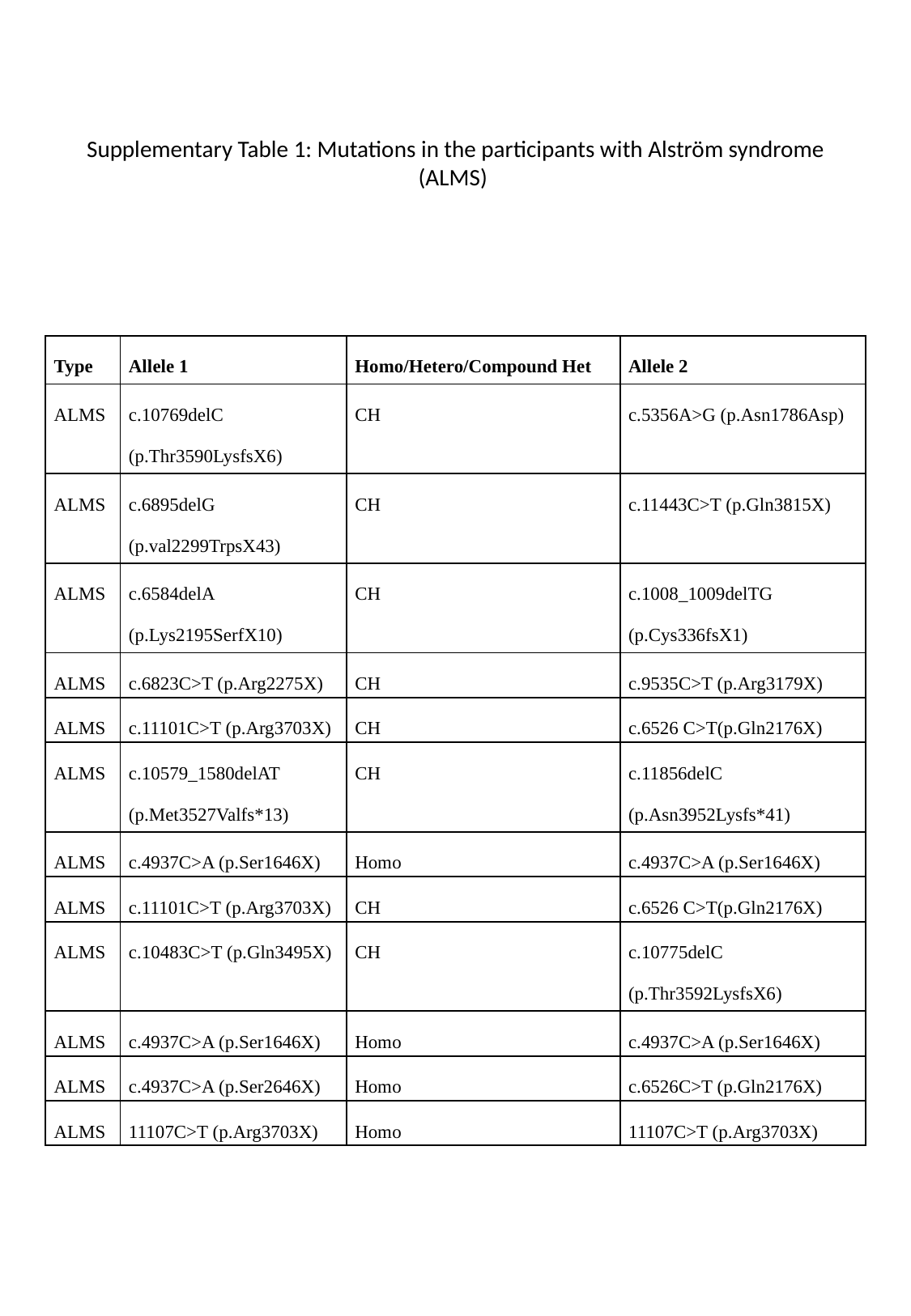

# Supplementary Table 1: Mutations in the participants with Alström syndrome (ALMS)
| Type | Allele 1 | Homo/Hetero/Compound Het | Allele 2 |
| --- | --- | --- | --- |
| ALMS | c.10769delC (p.Thr3590LysfsX6) | CH | c.5356A>G (p.Asn1786Asp) |
| ALMS | c.6895delG (p.val2299TrpsX43) | CH | c.11443C>T (p.Gln3815X) |
| ALMS | c.6584delA (p.Lys2195SerfX10) | CH | c.1008\_1009delTG (p.Cys336fsX1) |
| ALMS | c.6823C>T (p.Arg2275X) | CH | c.9535C>T (p.Arg3179X) |
| ALMS | c.11101C>T (p.Arg3703X) | CH | c.6526 C>T(p.Gln2176X) |
| ALMS | c.10579\_1580delAT (p.Met3527Valfs\*13) | CH | c.11856delC (p.Asn3952Lysfs\*41) |
| ALMS | c.4937C>A (p.Ser1646X) | Homo | c.4937C>A (p.Ser1646X) |
| ALMS | c.11101C>T (p.Arg3703X) | CH | c.6526 C>T(p.Gln2176X) |
| ALMS | c.10483C>T (p.Gln3495X) | CH | c.10775delC (p.Thr3592LysfsX6) |
| ALMS | c.4937C>A (p.Ser1646X) | Homo | c.4937C>A (p.Ser1646X) |
| ALMS | c.4937C>A (p.Ser2646X) | Homo | c.6526C>T (p.Gln2176X) |
| ALMS | 11107C>T (p.Arg3703X) | Homo | 11107C>T (p.Arg3703X) |